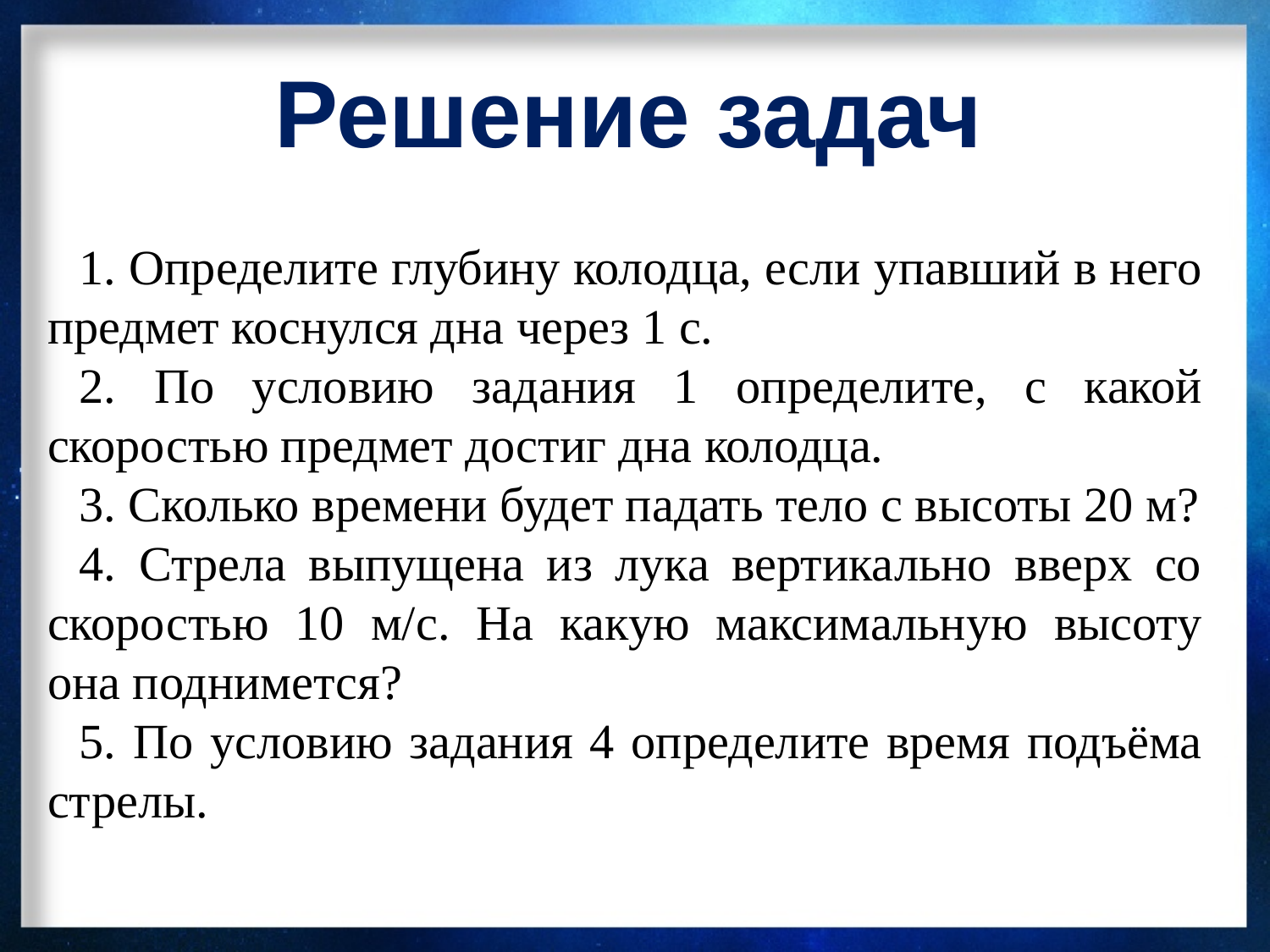

Решение задач
1. Определите глубину колодца, если упавший в него предмет коснулся дна через 1 с.
2. По условию задания 1 определите, с какой скоростью предмет достиг дна колодца.
3. Сколько времени будет падать тело с высоты 20 м?
4. Стрела выпущена из лука вертикально вверх со скоростью 10 м/с. На какую максимальную высоту она поднимется?
5. По условию задания 4 определите время подъёма стрелы.